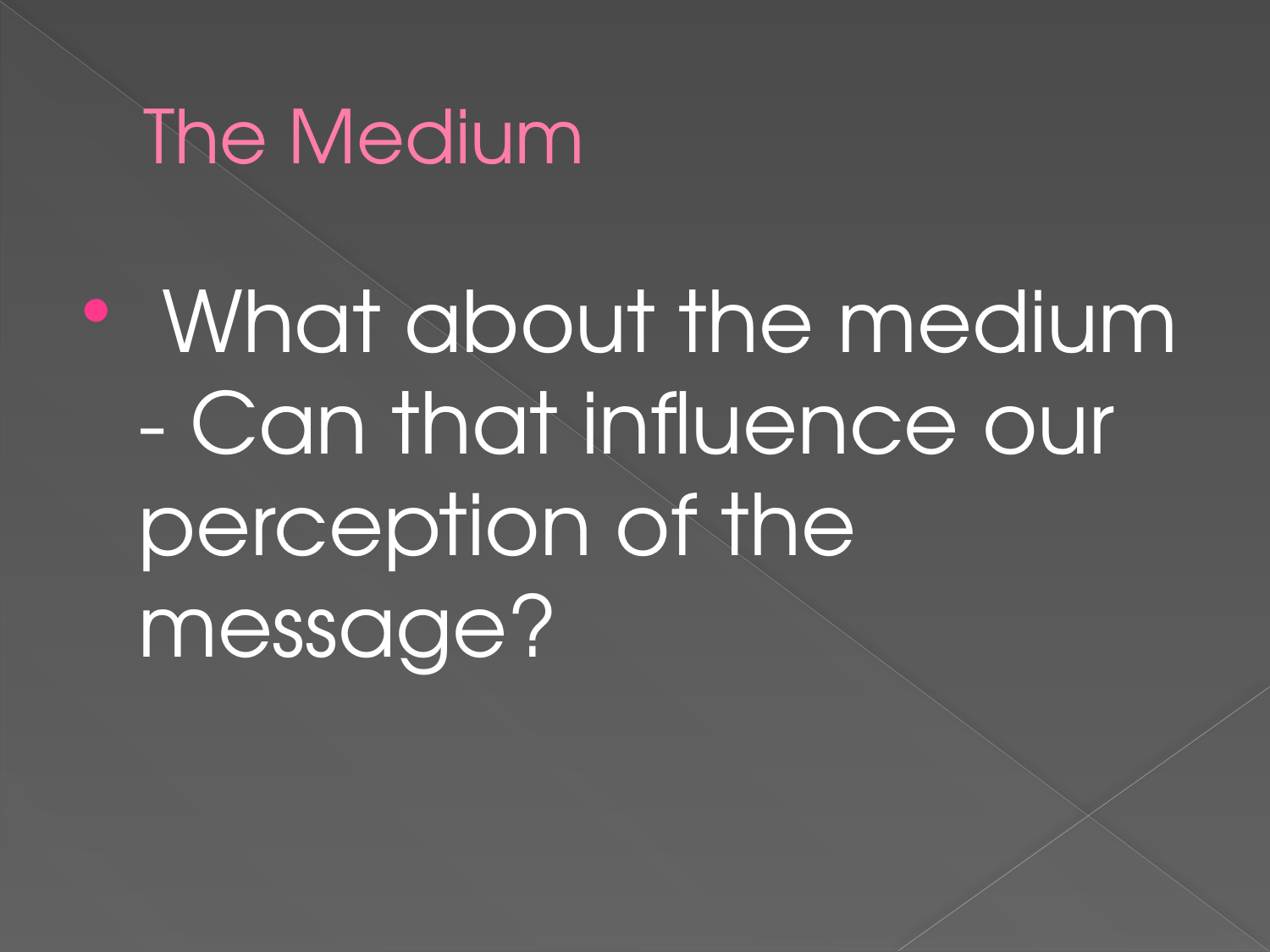

# The Medium
 What about the medium - Can that influence our perception of the message?